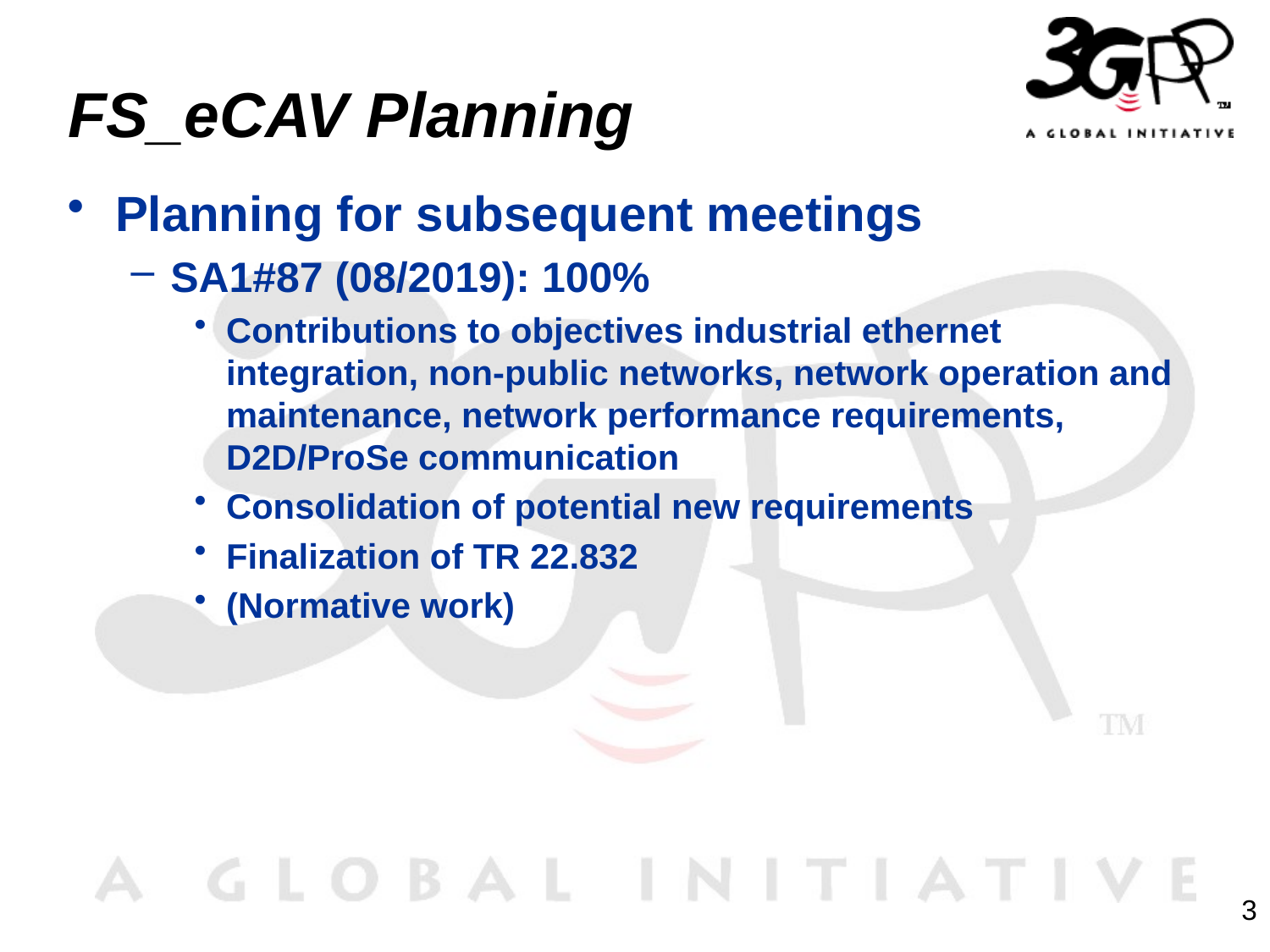

# FS_eCAV Planning
Planning for subsequent meetings
SA1#87 (08/2019): 100%
Contributions to objectives industrial ethernet integration, non-public networks, network operation and maintenance, network performance requirements, D2D/ProSe communication
Consolidation of potential new requirements
Finalization of TR 22.832
(Normative work)
3